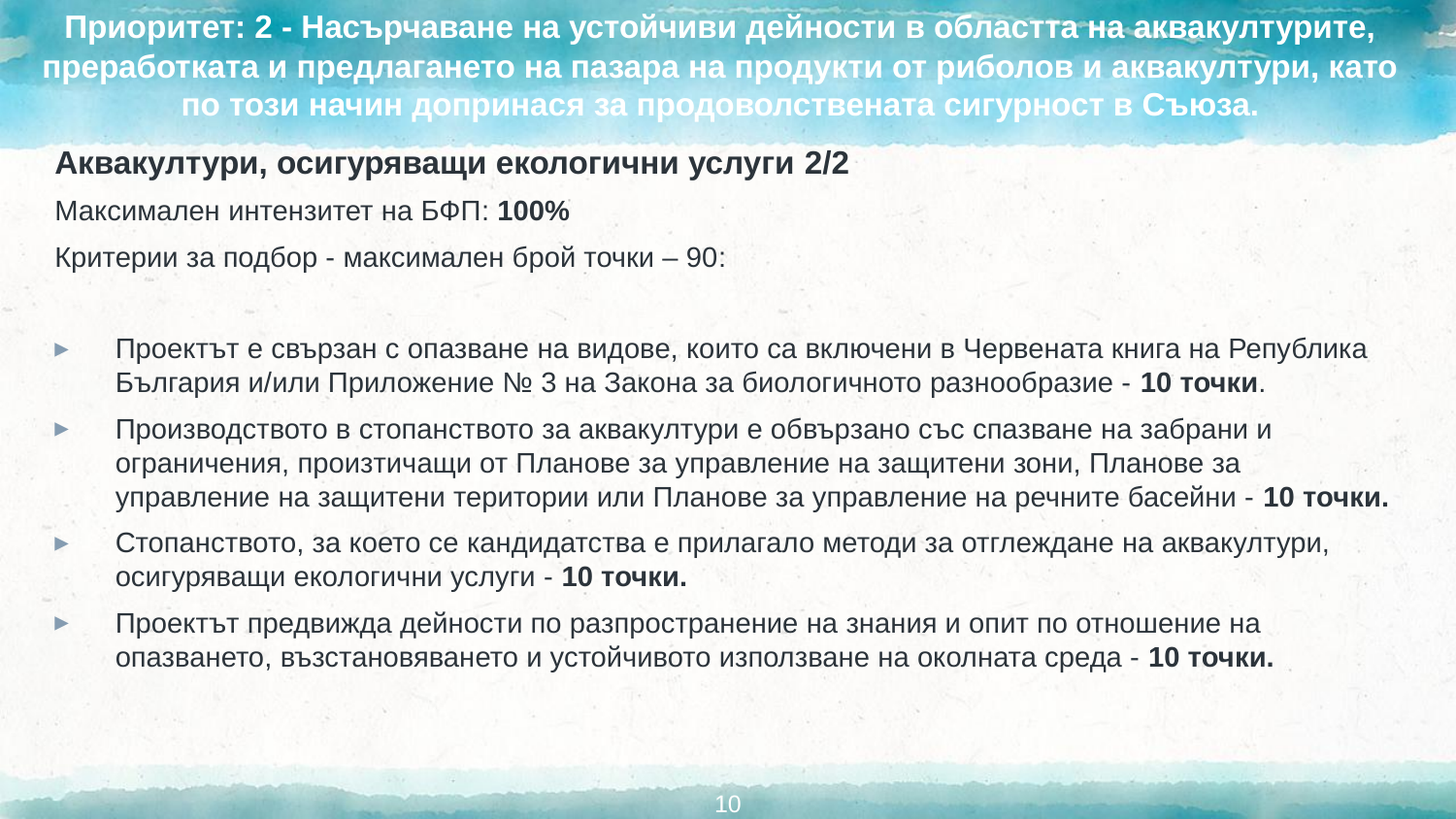

# Приоритет: 2 - Насърчаване на устойчиви дейности в областта на аквакултурите, преработката и предлагането на пазара на продукти от риболов и аквакултури, като по този начин допринася за продоволствената сигурност в Съюза.
Аквакултури, осигуряващи екологични услуги 2/2
Максимален интензитет на БФП: 100%
Критерии за подбор - максимален брой точки – 90:

Проектът е свързан с опазване на видове, които са включени в Червената книга на Република България и/или Приложение № 3 на Закона за биологичното разнообразие - 10 точки.
Производството в стопанството за аквакултури е обвързано със спазване на забрани и ограничения, произтичащи от Планове за управление на защитени зони, Планове за управление на защитени територии или Планове за управление на речните басейни - 10 точки.
Стопанството, за което се кандидатства е прилагало методи за отглеждане на аквакултури, осигуряващи екологични услуги - 10 точки.
Проектът предвижда дейности по разпространение на знания и опит по отношение на опазването, възстановяването и устойчивото използване на околната среда - 10 точки.
10